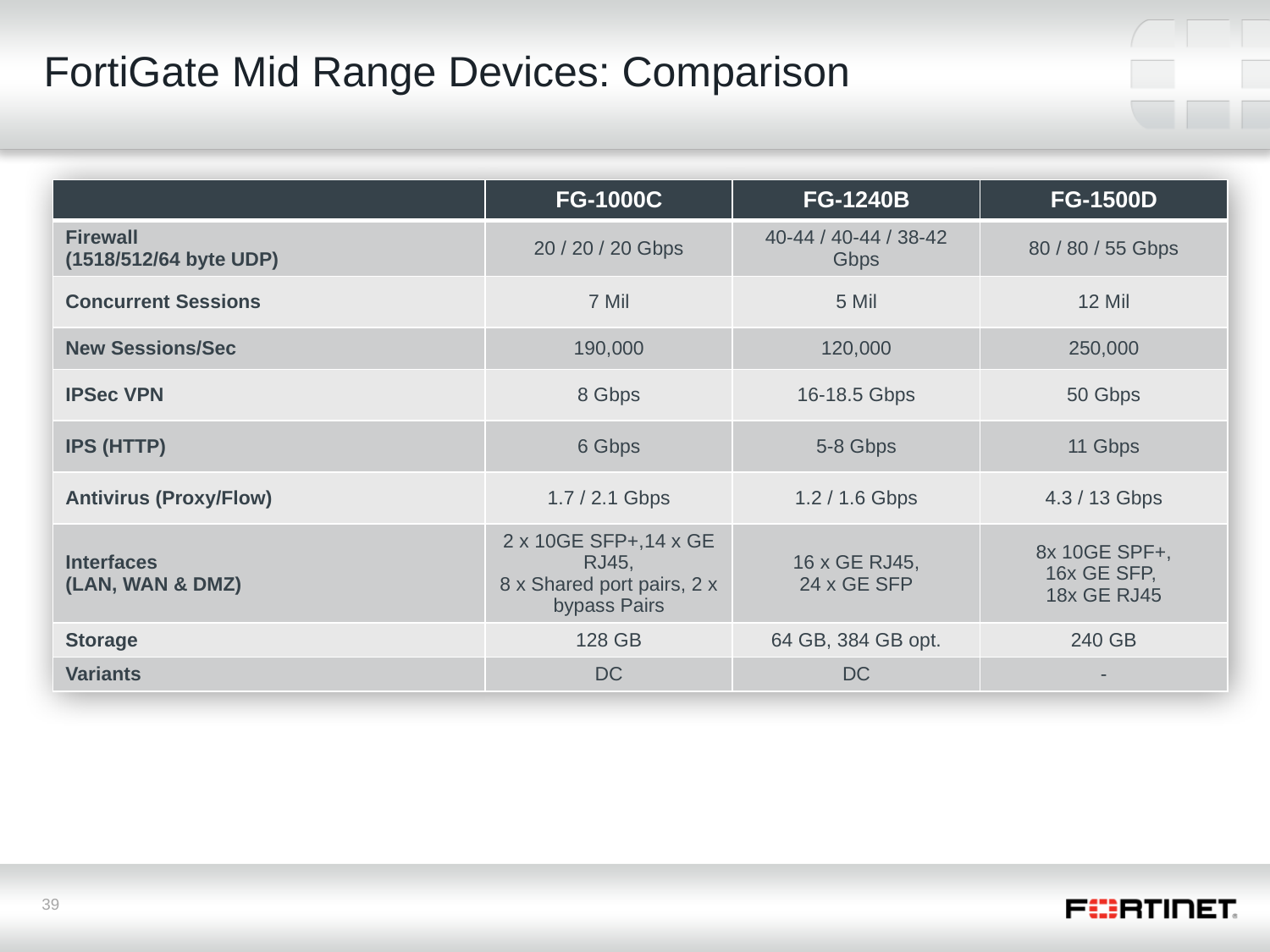

# FortiGate Mid Range Devices: Comparison
|  | FG-1000C | FG-1240B | FG-1500D |
| --- | --- | --- | --- |
| Firewall (1518/512/64 byte UDP) | 20 / 20 / 20 Gbps | 40-44 / 40-44 / 38-42 Gbps | 80 / 80 / 55 Gbps |
| Concurrent Sessions | 7 Mil | 5 Mil | 12 Mil |
| New Sessions/Sec | 190,000 | 120,000 | 250,000 |
| IPSec VPN | 8 Gbps | 16-18.5 Gbps | 50 Gbps |
| IPS (HTTP) | 6 Gbps | 5-8 Gbps | 11 Gbps |
| Antivirus (Proxy/Flow) | 1.7 / 2.1 Gbps | 1.2 / 1.6 Gbps | 4.3 / 13 Gbps |
| Interfaces (LAN, WAN & DMZ) | 2 x 10GE SFP+,14 x GE RJ45, 8 x Shared port pairs, 2 x bypass Pairs | 16 x GE RJ45, 24 x GE SFP | 8x 10GE SPF+, 16x GE SFP, 18x GE RJ45 |
| Storage | 128 GB | 64 GB, 384 GB opt. | 240 GB |
| Variants | DC | DC | - |